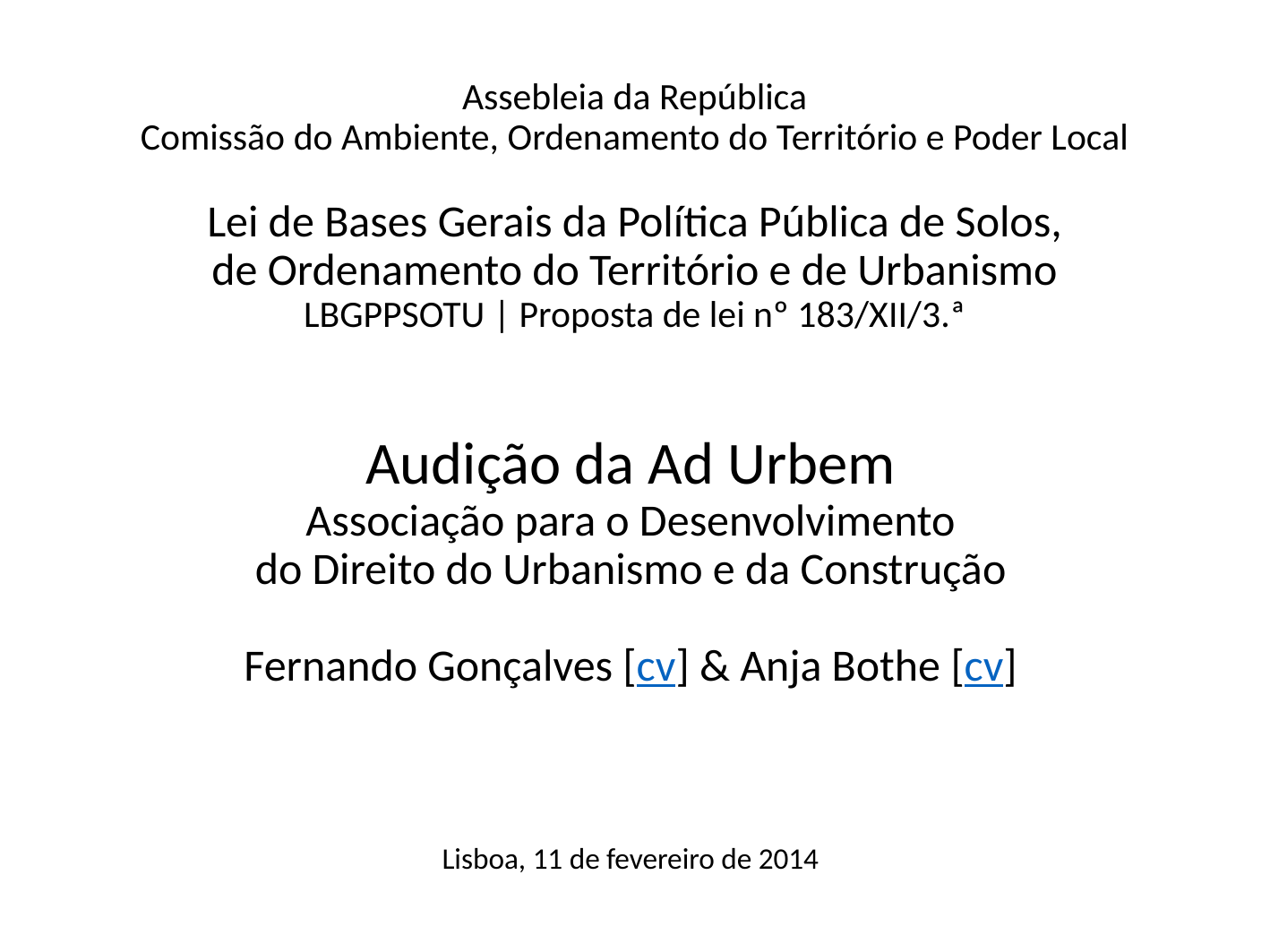

# Assebleia da República Comissão do Ambiente, Ordenamento do Território e Poder Local Lei de Bases Gerais da Política Pública de Solos, de Ordenamento do Território e de Urbanismo LBGPPSOTU | Proposta de lei nº 183/XII/3.ª
Audição da Ad Urbem
Associação para o Desenvolvimento
do Direito do Urbanismo e da Construção

Fernando Gonçalves [cv] & Anja Bothe [cv]

Lisboa, 11 de fevereiro de 2014